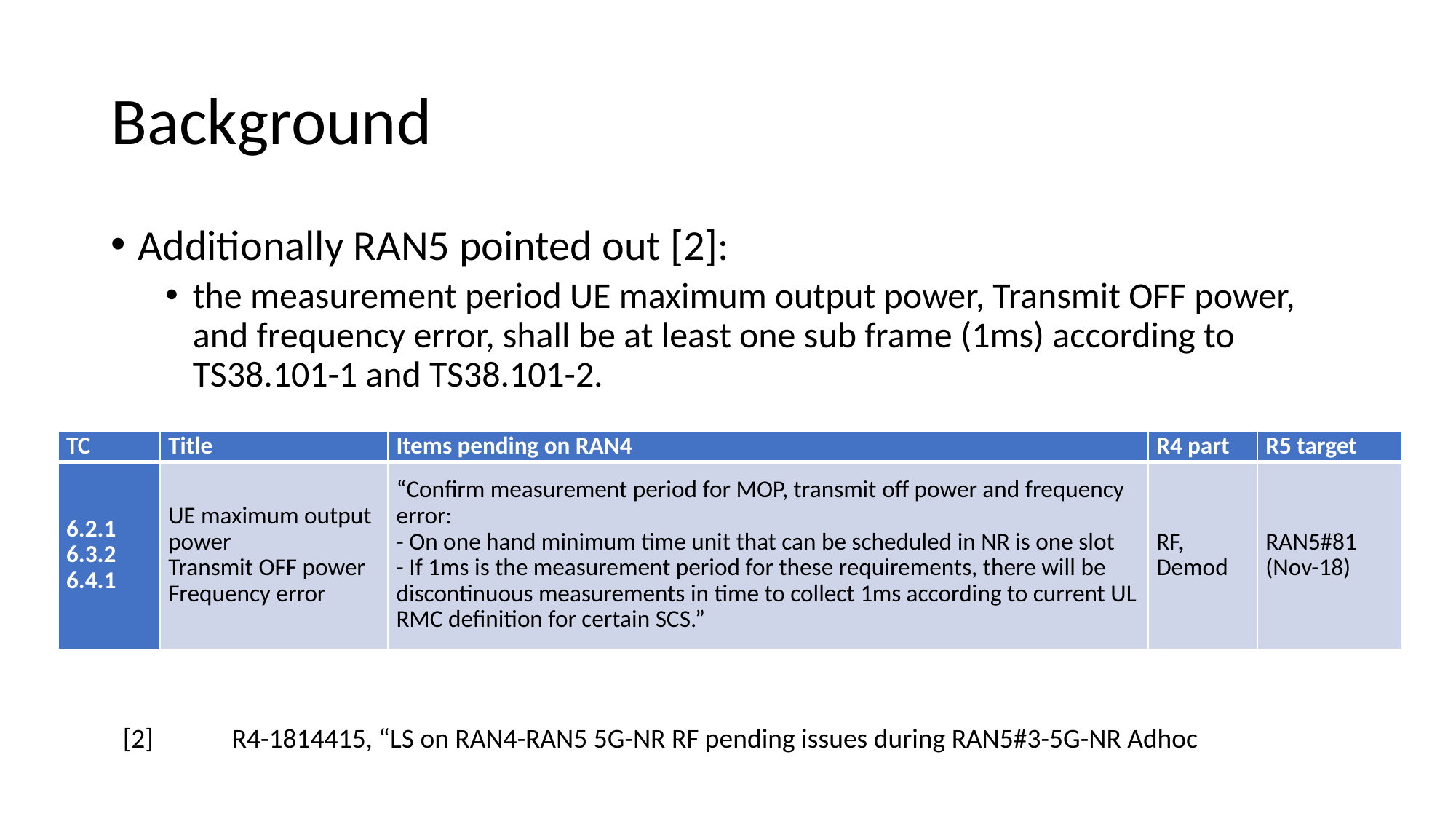

# Background
Additionally RAN5 pointed out [2]:
the measurement period UE maximum output power, Transmit OFF power, and frequency error, shall be at least one sub frame (1ms) according to TS38.101-1 and TS38.101-2.

| TC | Title | Items pending on RAN4 | R4 part | R5 target |
| --- | --- | --- | --- | --- |
| 6.2.1 6.3.2 6.4.1 | UE maximum output power Transmit OFF power Frequency error | “Confirm measurement period for MOP, transmit off power and frequency error: - On one hand minimum time unit that can be scheduled in NR is one slot - If 1ms is the measurement period for these requirements, there will be discontinuous measurements in time to collect 1ms according to current UL RMC definition for certain SCS.” | RF, Demod | RAN5#81 (Nov-18) |
[2]	R4-1814415, “LS on RAN4-RAN5 5G-NR RF pending issues during RAN5#3-5G-NR Adhoc